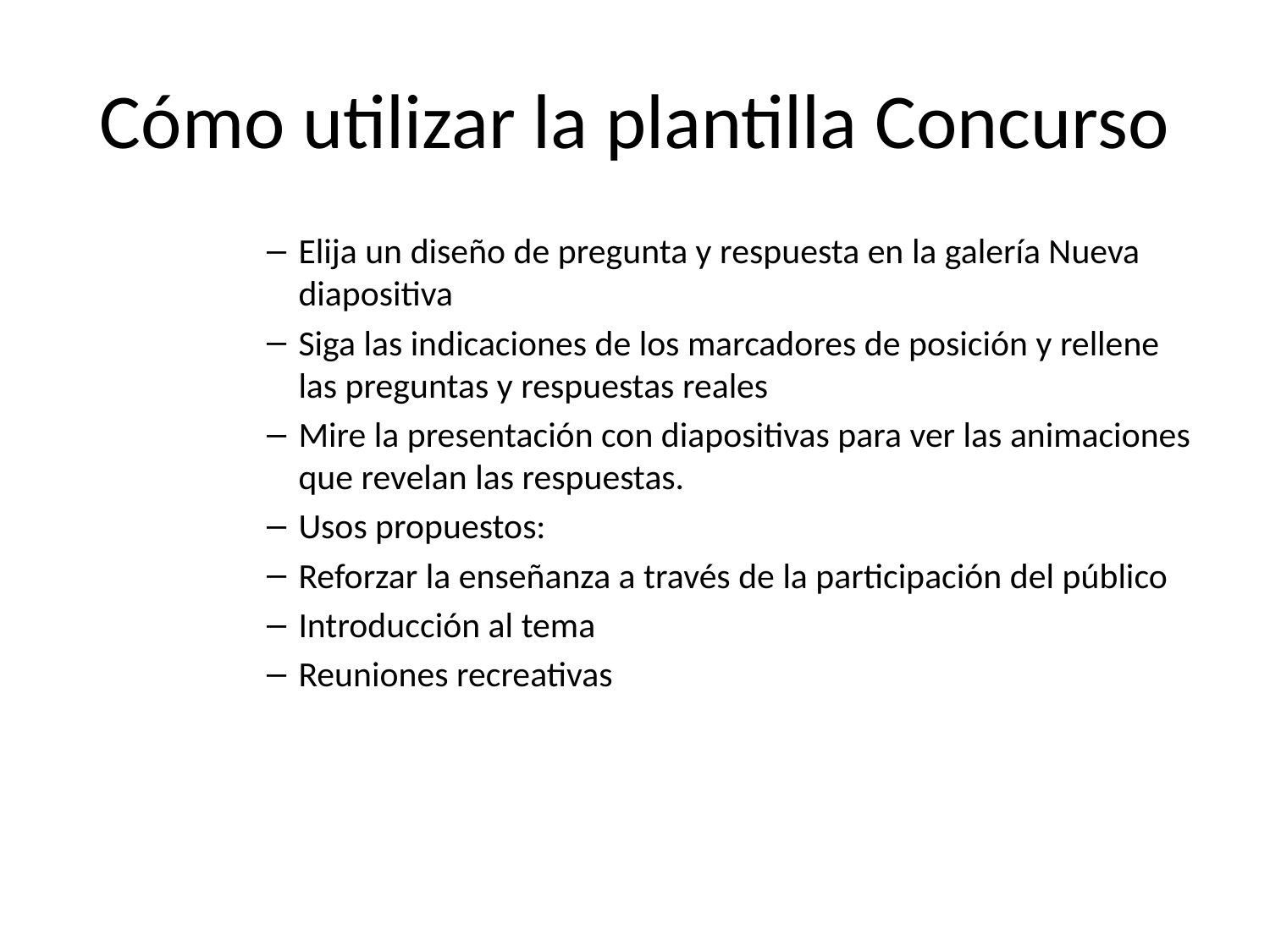

# Cómo utilizar la plantilla Concurso
Elija un diseño de pregunta y respuesta en la galería Nueva diapositiva
Siga las indicaciones de los marcadores de posición y rellene las preguntas y respuestas reales
Mire la presentación con diapositivas para ver las animaciones que revelan las respuestas.
Usos propuestos:
Reforzar la enseñanza a través de la participación del público
Introducción al tema
Reuniones recreativas